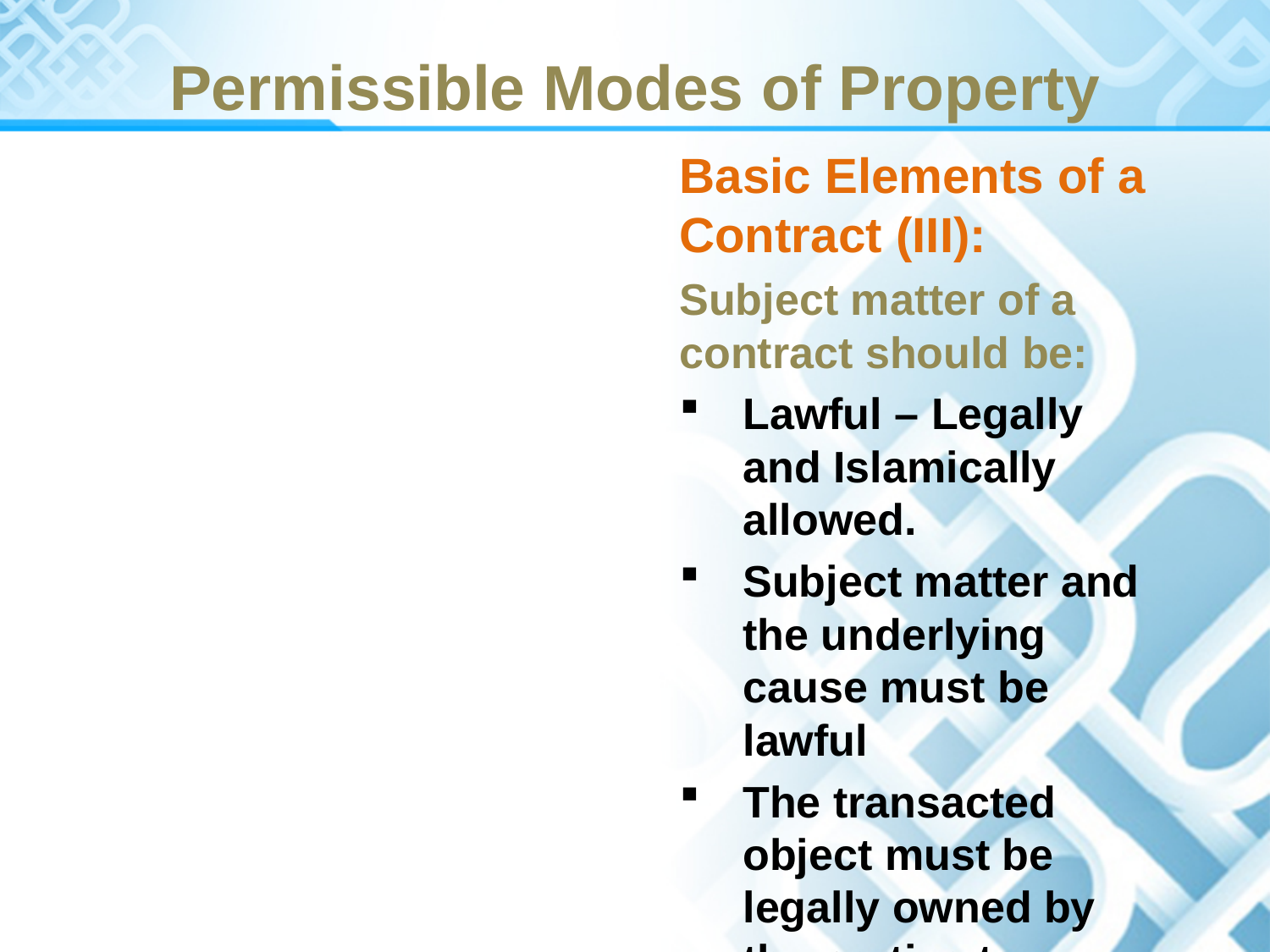

Permissible Modes of Property
Basic Elements of a Contract (III):
Subject matter of a contract should be:
Lawful – Legally and Islamically allowed.
Subject matter and the underlying cause must be lawful
The transacted object must be legally owned by the parties to a contract.